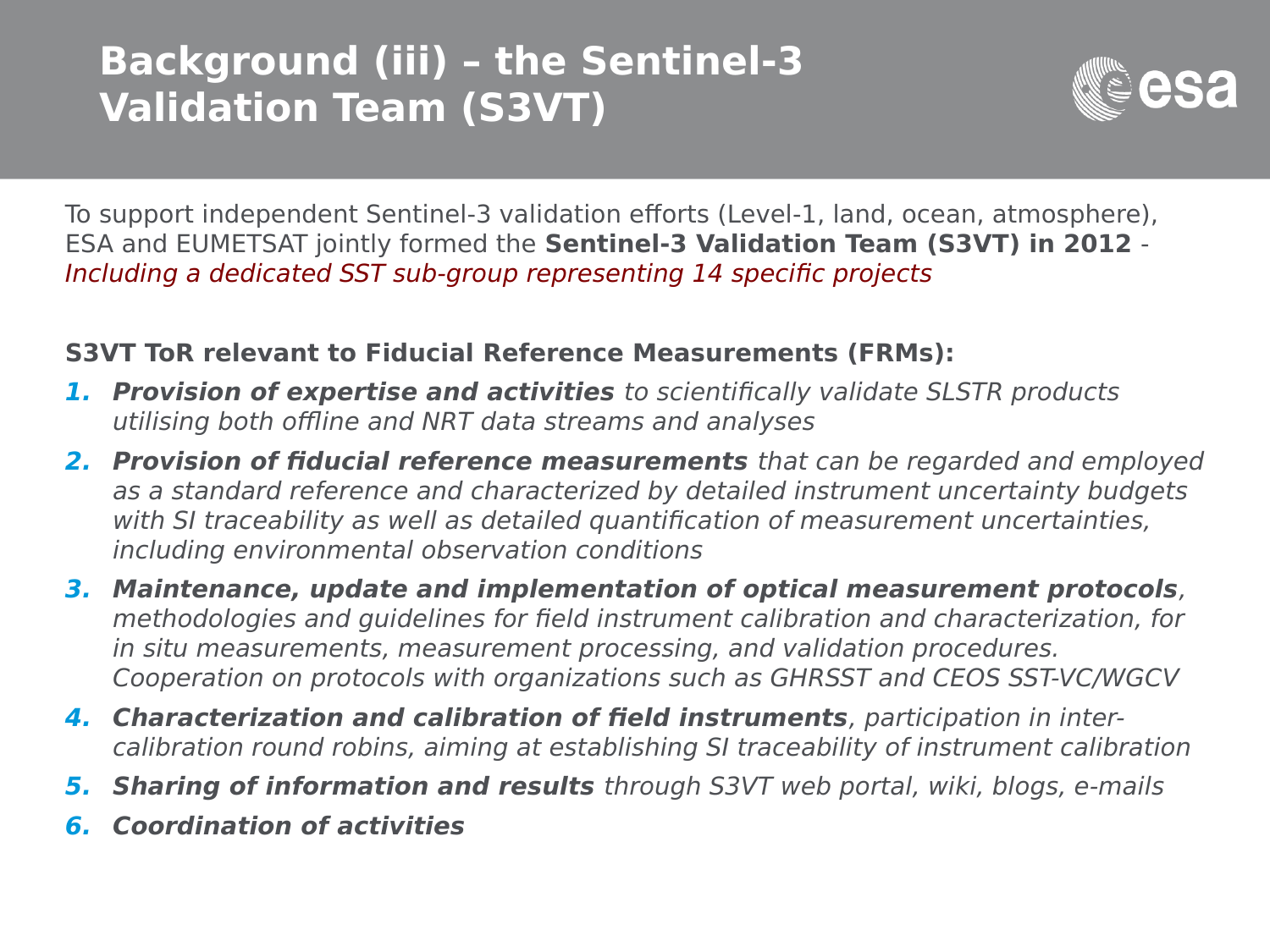

# Background (iii) – the Sentinel-3 Validation Team (S3VT)
To support independent Sentinel-3 validation efforts (Level-1, land, ocean, atmosphere), ESA and EUMETSAT jointly formed the Sentinel-3 Validation Team (S3VT) in 2012 - Including a dedicated SST sub-group representing 14 specific projects

S3VT ToR relevant to Fiducial Reference Measurements (FRMs):
Provision of expertise and activities to scientifically validate SLSTR products utilising both offline and NRT data streams and analyses
Provision of fiducial reference measurements that can be regarded and employed as a standard reference and characterized by detailed instrument uncertainty budgets with SI traceability as well as detailed quantification of measurement uncertainties, including environmental observation conditions
Maintenance, update and implementation of optical measurement protocols, methodologies and guidelines for field instrument calibration and characterization, for  in situ measurements, measurement processing, and validation procedures. Cooperation on protocols with organizations such as GHRSST and CEOS SST-VC/WGCV
Characterization and calibration of field instruments, participation in inter-calibration round robins, aiming at establishing SI traceability of instrument calibration
Sharing of information and results through S3VT web portal, wiki, blogs, e-mails
Coordination of activities